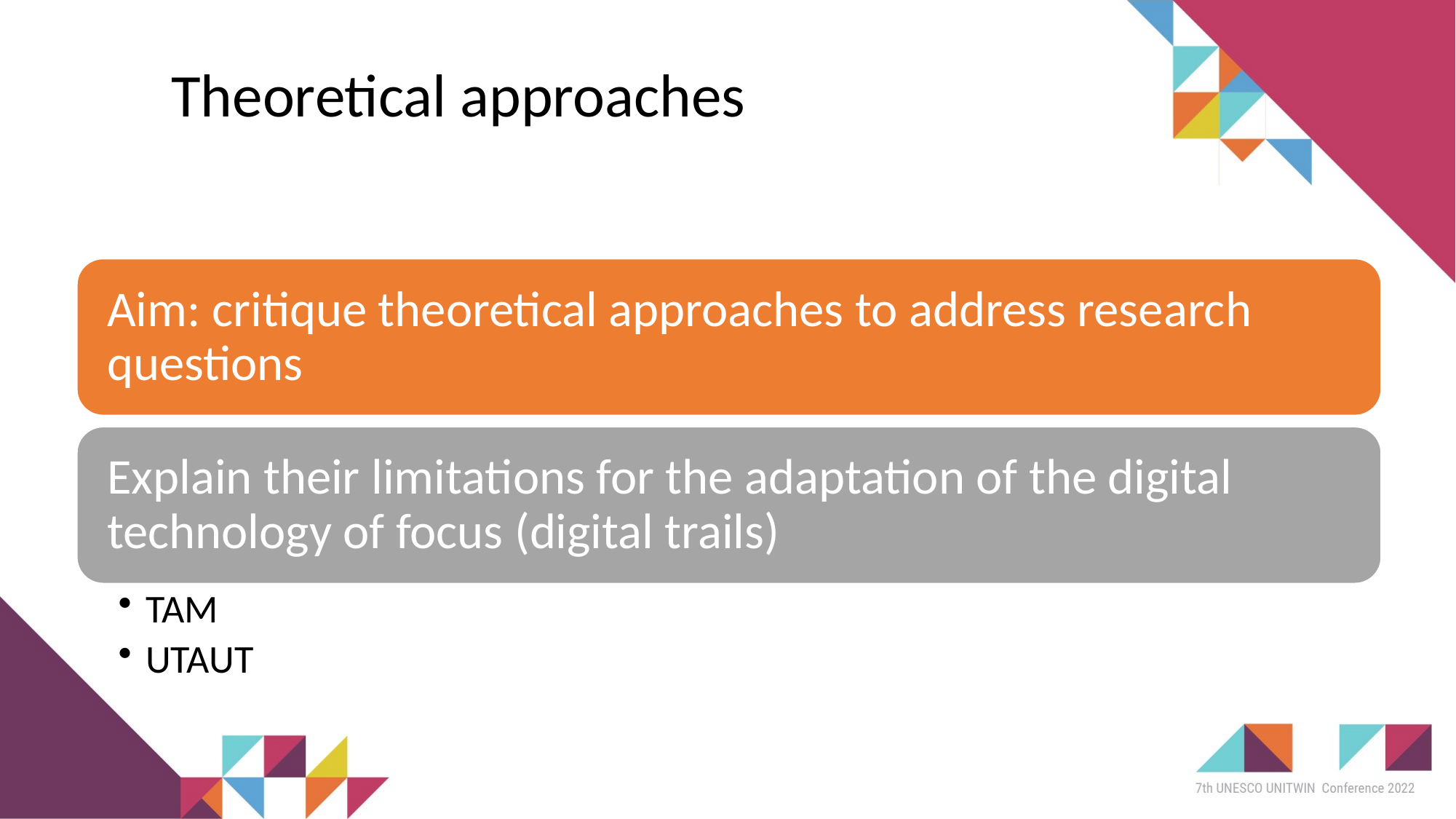

# Theoretical approaches
Aim: critique theoretical approaches to address research questions
Explain their limitations for the adaptation of the digital technology of focus (digital trails)
TAM
UTAUT